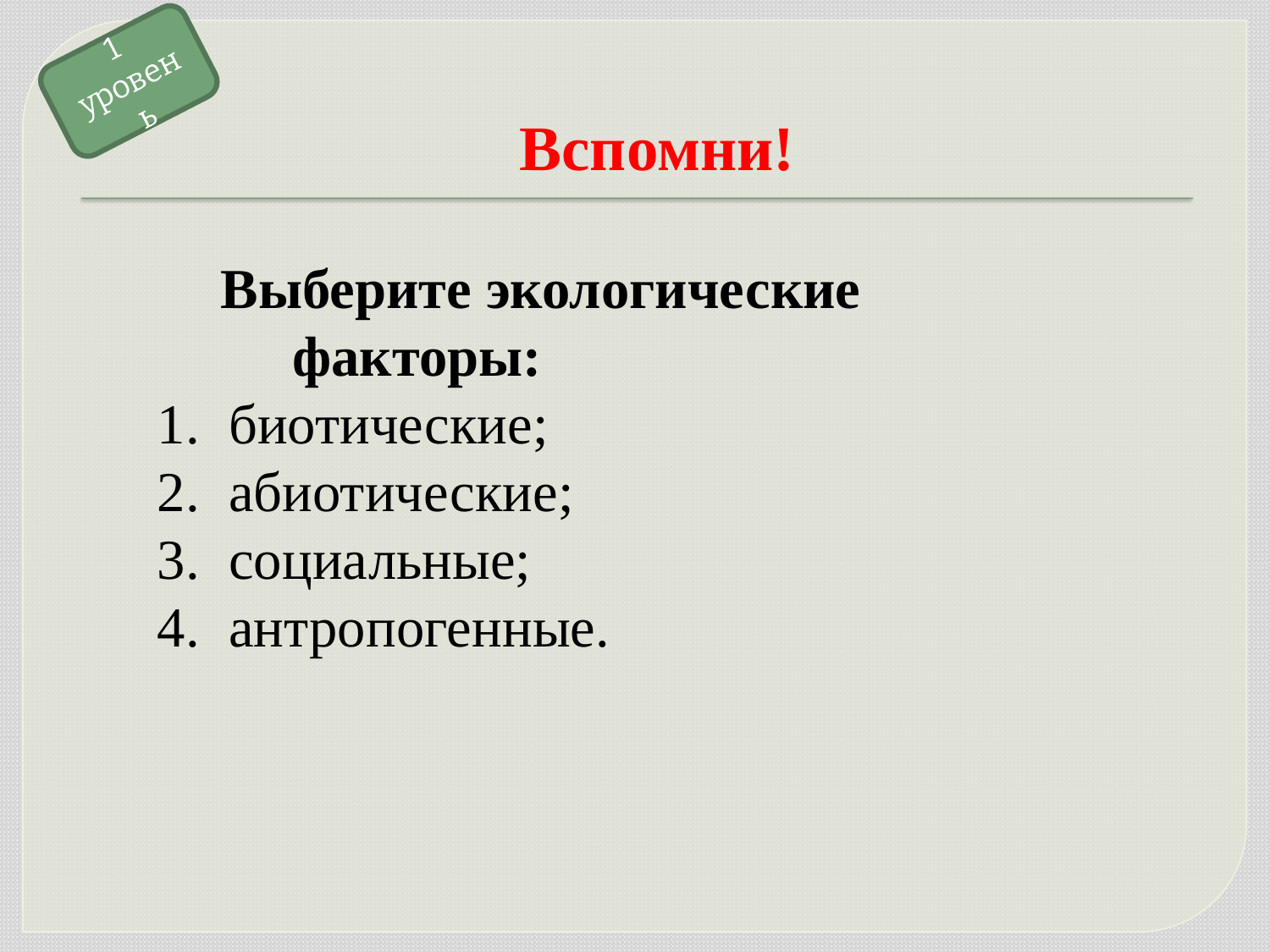

1 уровень
# Вспомни!
Выберите экологические факторы:
биотические;
абиотические;
социальные;
антропогенные.